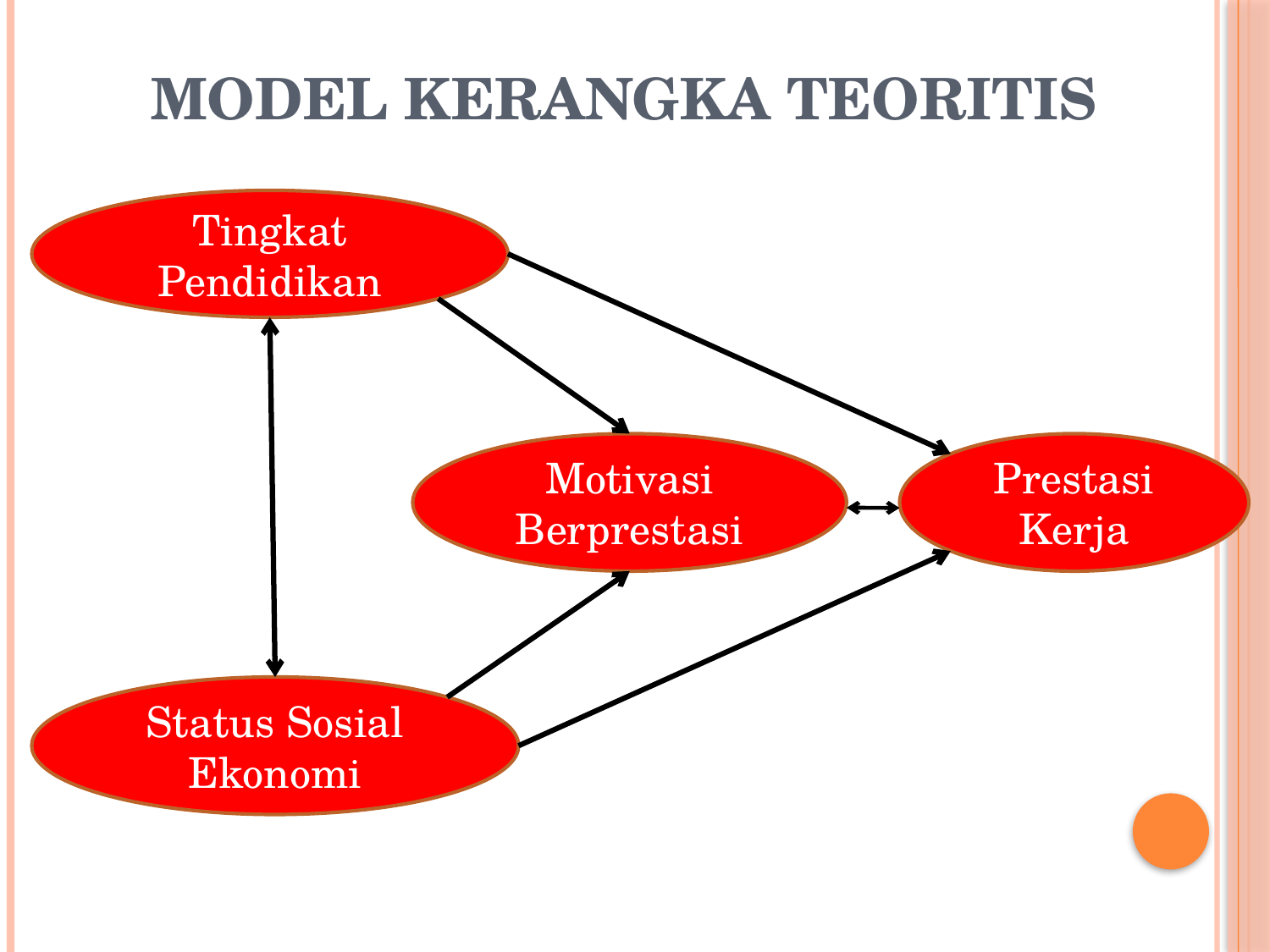

# Model kerangka teoritis
Tingkat Pendidikan
Motivasi Berprestasi
Prestasi Kerja
Status Sosial Ekonomi